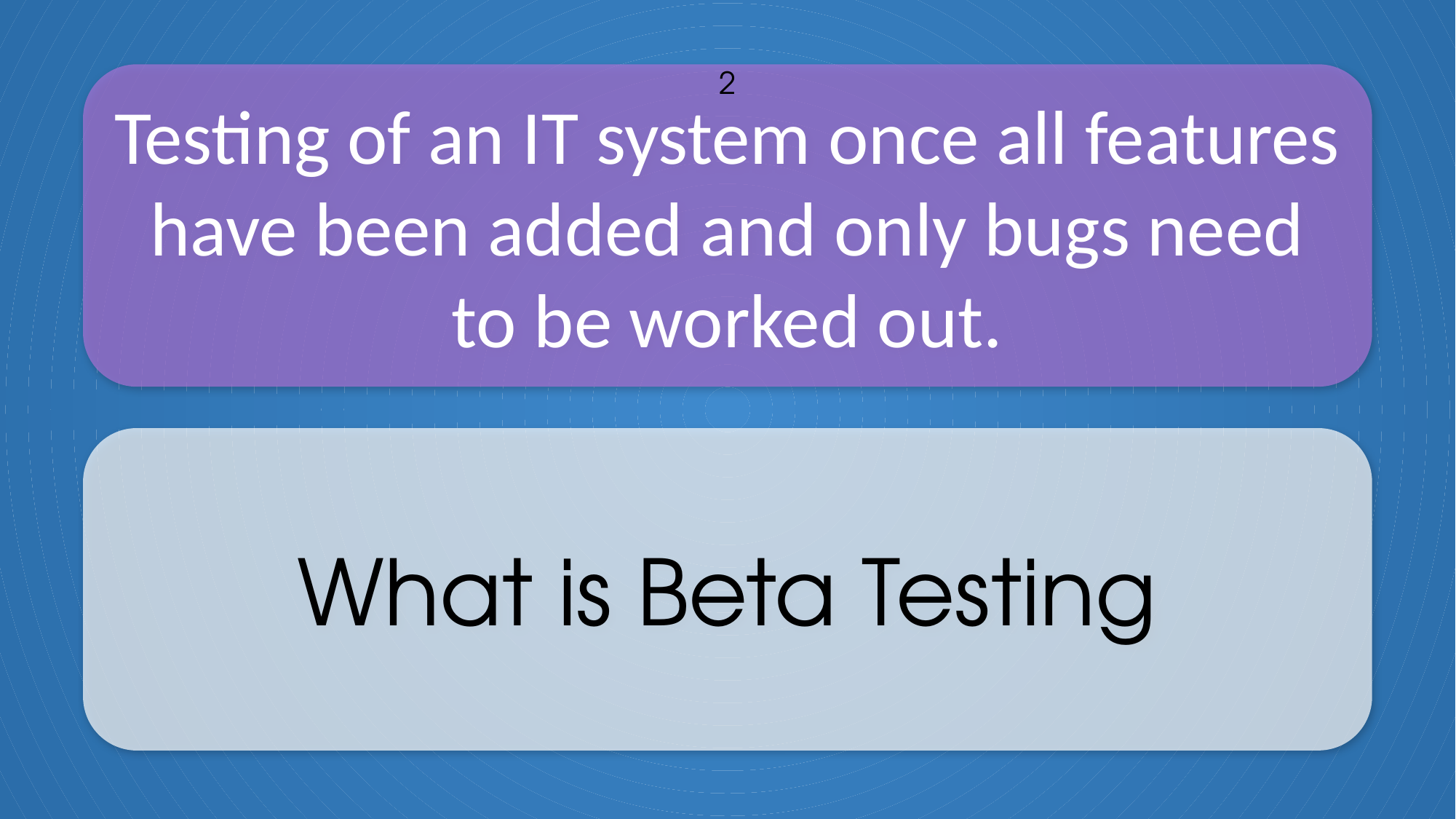

Testing of an IT system once all features have been added and only bugs need to be worked out.
2
What is Beta Testing